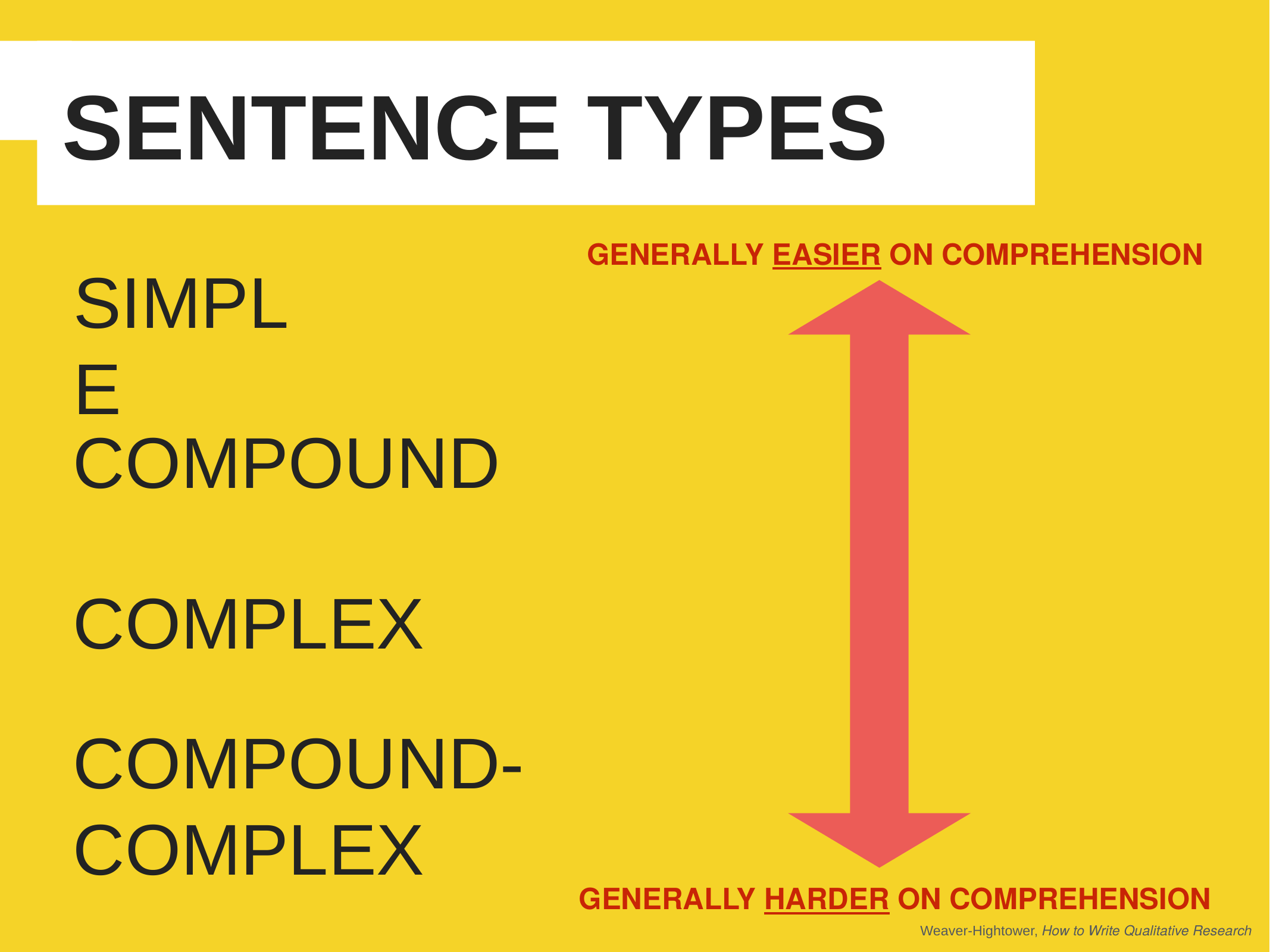

# Sentence types
GENERALLY EASIER ON COMPREHENSION
Simple
Compound

Complex
Compound-Complex
GENERALLY HARDER ON COMPREHENSION